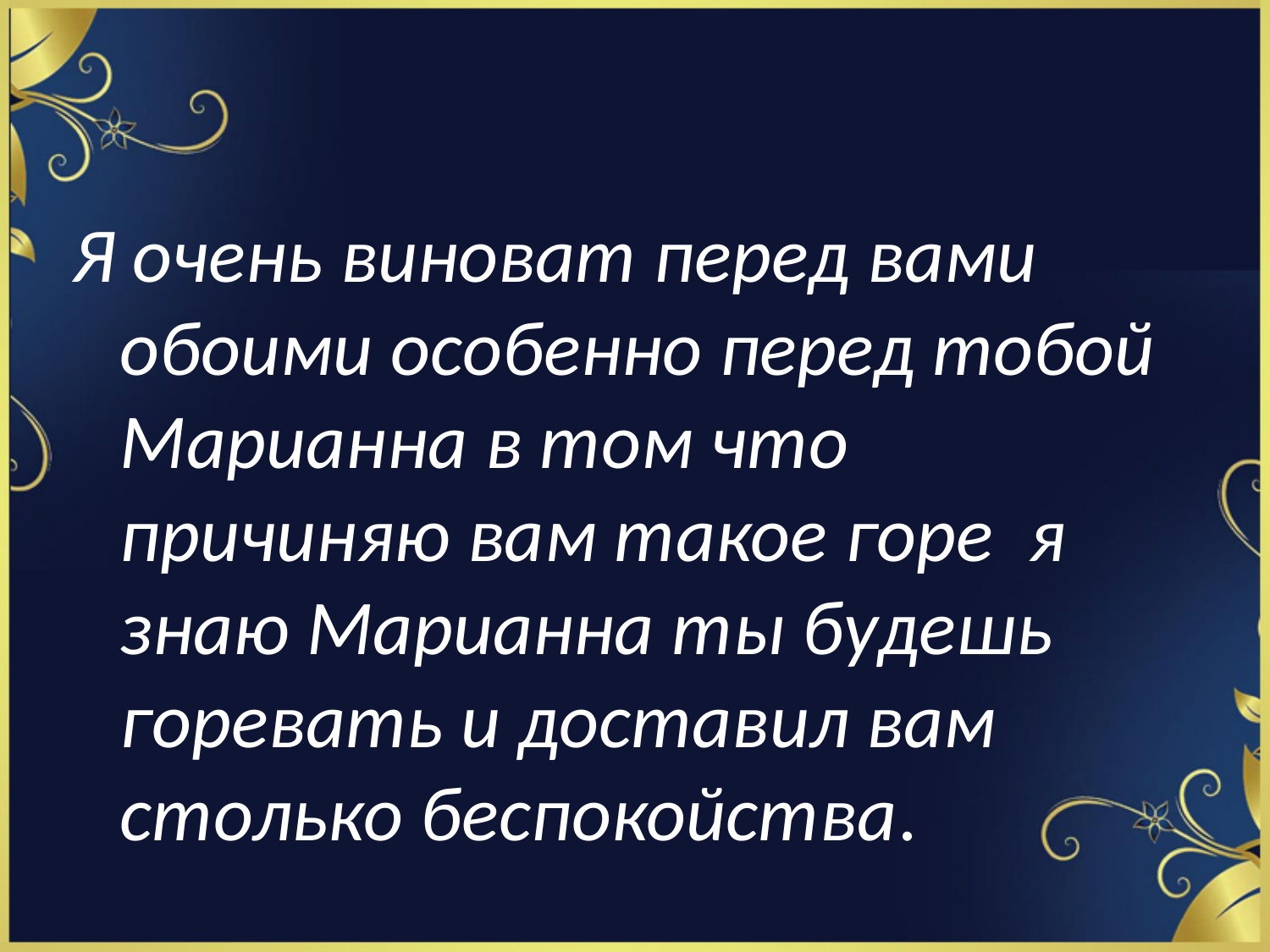

Я очень виноват перед вами обоими особенно перед тобой Марианна в том что причиняю вам такое горе  я знаю Марианна ты будешь горевать и доставил вам столько беспокойства.